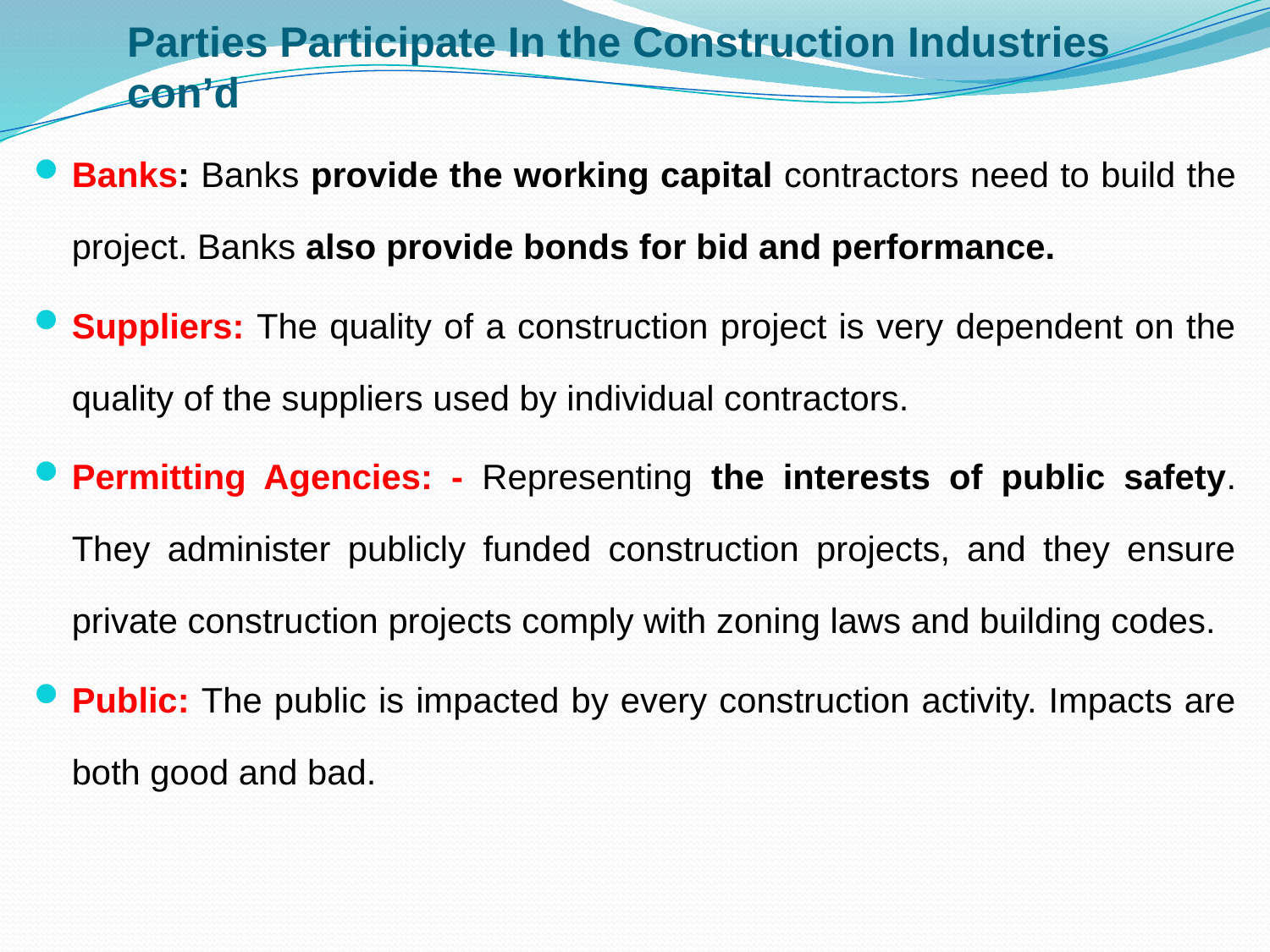

# Parties Participate In the Construction Industries con’d
Banks: Banks provide the working capital contractors need to build the project. Banks also provide bonds for bid and performance.
Suppliers: The quality of a construction project is very dependent on the quality of the suppliers used by individual contractors.
Permitting Agencies: - Representing the interests of public safety. They administer publicly funded construction projects, and they ensure private construction projects comply with zoning laws and building codes.
Public: The public is impacted by every construction activity. Impacts are both good and bad.